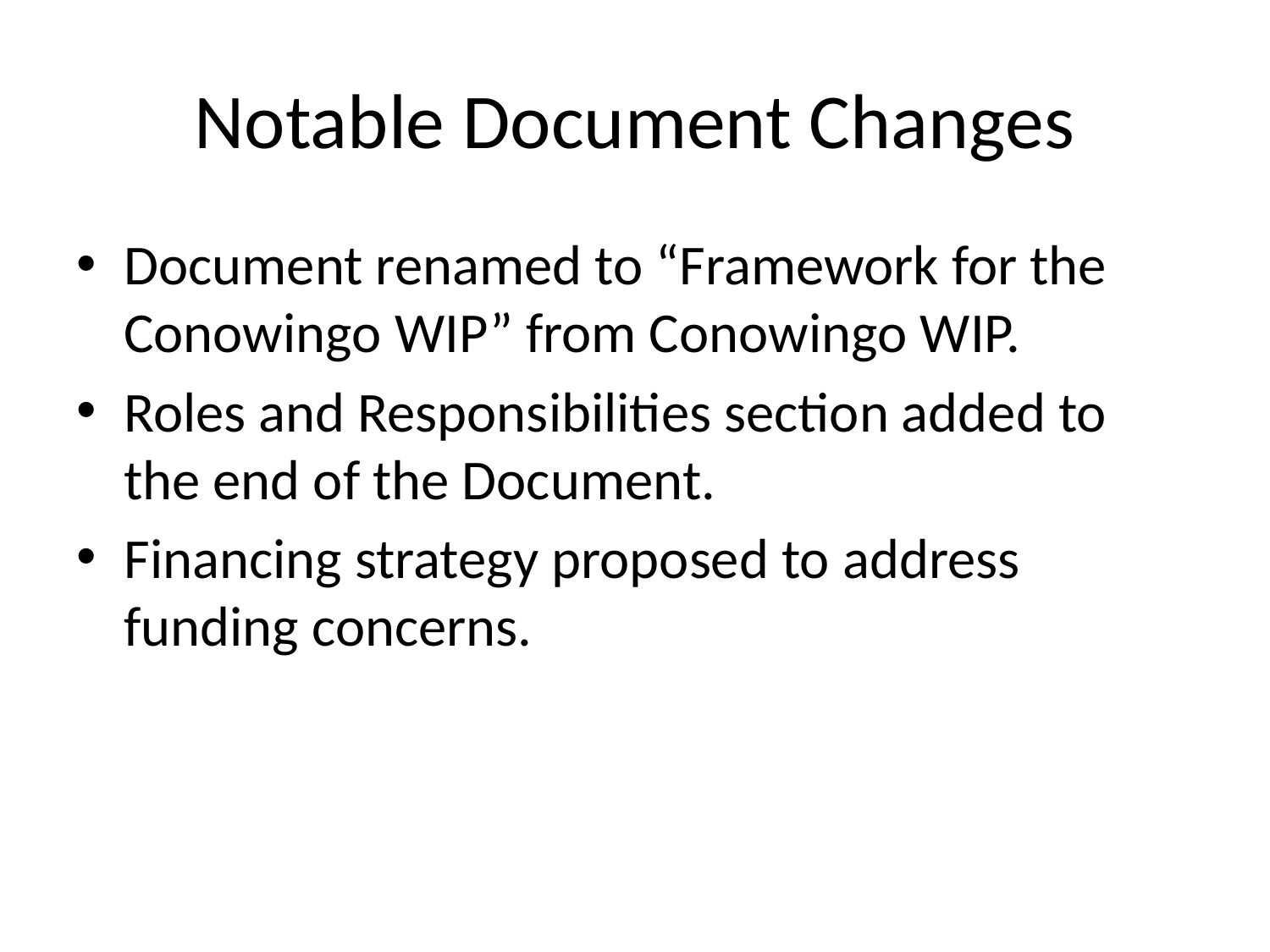

# Notable Document Changes
Document renamed to “Framework for the Conowingo WIP” from Conowingo WIP.
Roles and Responsibilities section added to the end of the Document.
Financing strategy proposed to address funding concerns.